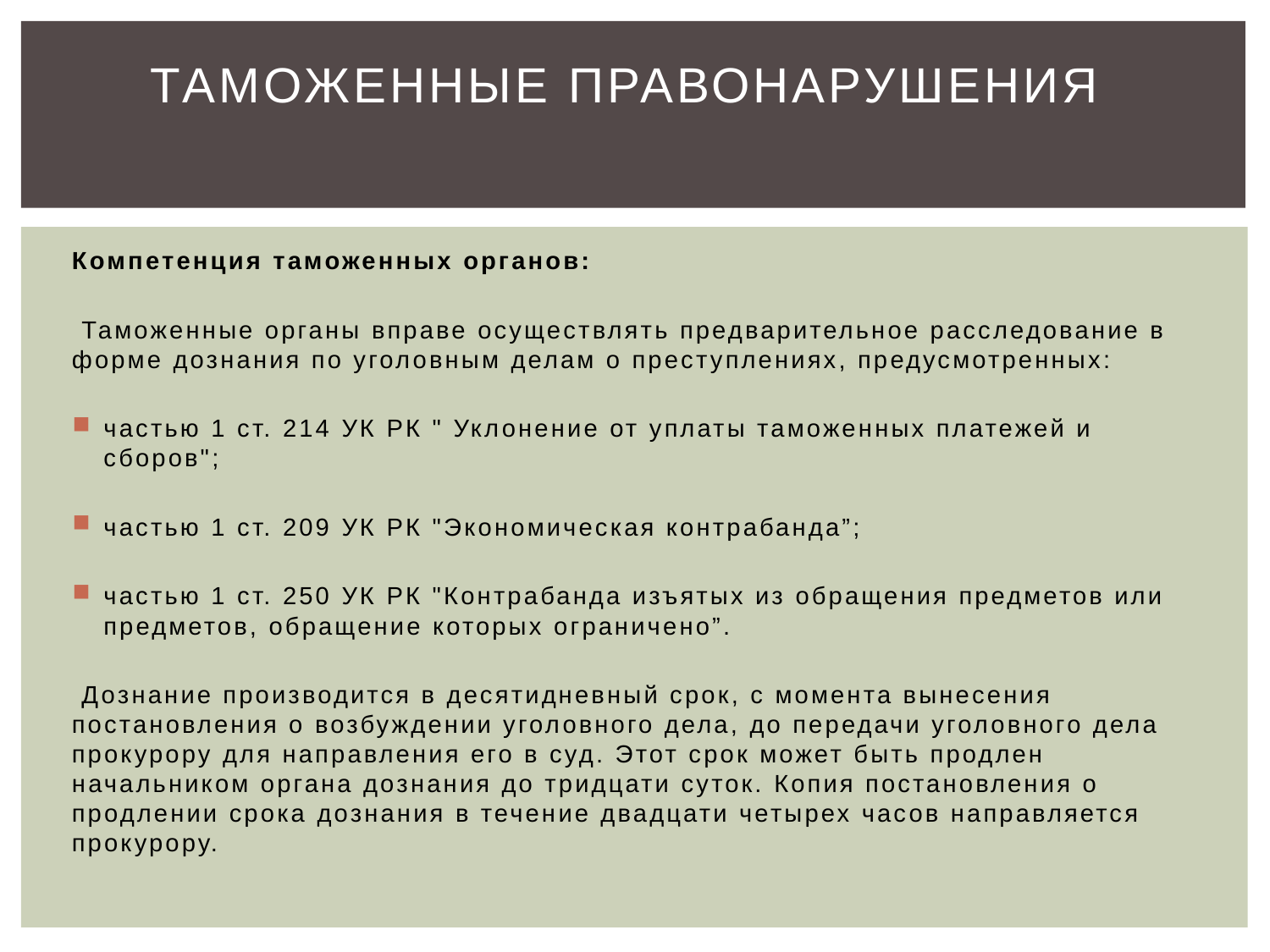

# ТАМОЖЕННЫЕ ПРАВОНАРУШЕНИЯ
Компетенция таможенных органов:

 Таможенные органы вправе осуществлять предварительное расследование в форме дознания по уголовным делам о преступлениях, предусмотренных:

частью 1 ст. 214 УК РК " Уклонение от уплаты таможенных платежей и сборов";

частью 1 ст. 209 УК РК "Экономическая контрабанда”;

частью 1 ст. 250 УК РК "Контрабанда изъятых из обращения предметов или предметов, обращение которых ограничено”.

 Дознание производится в десятидневный срок, с момента вынесения постановления о возбуждении уголовного дела, до передачи уголовного дела прокурору для направления его в суд. Этот срок может быть продлен начальником органа дознания до тридцати суток. Копия постановления о продлении срока дознания в течение двадцати четырех часов направляется прокурору.